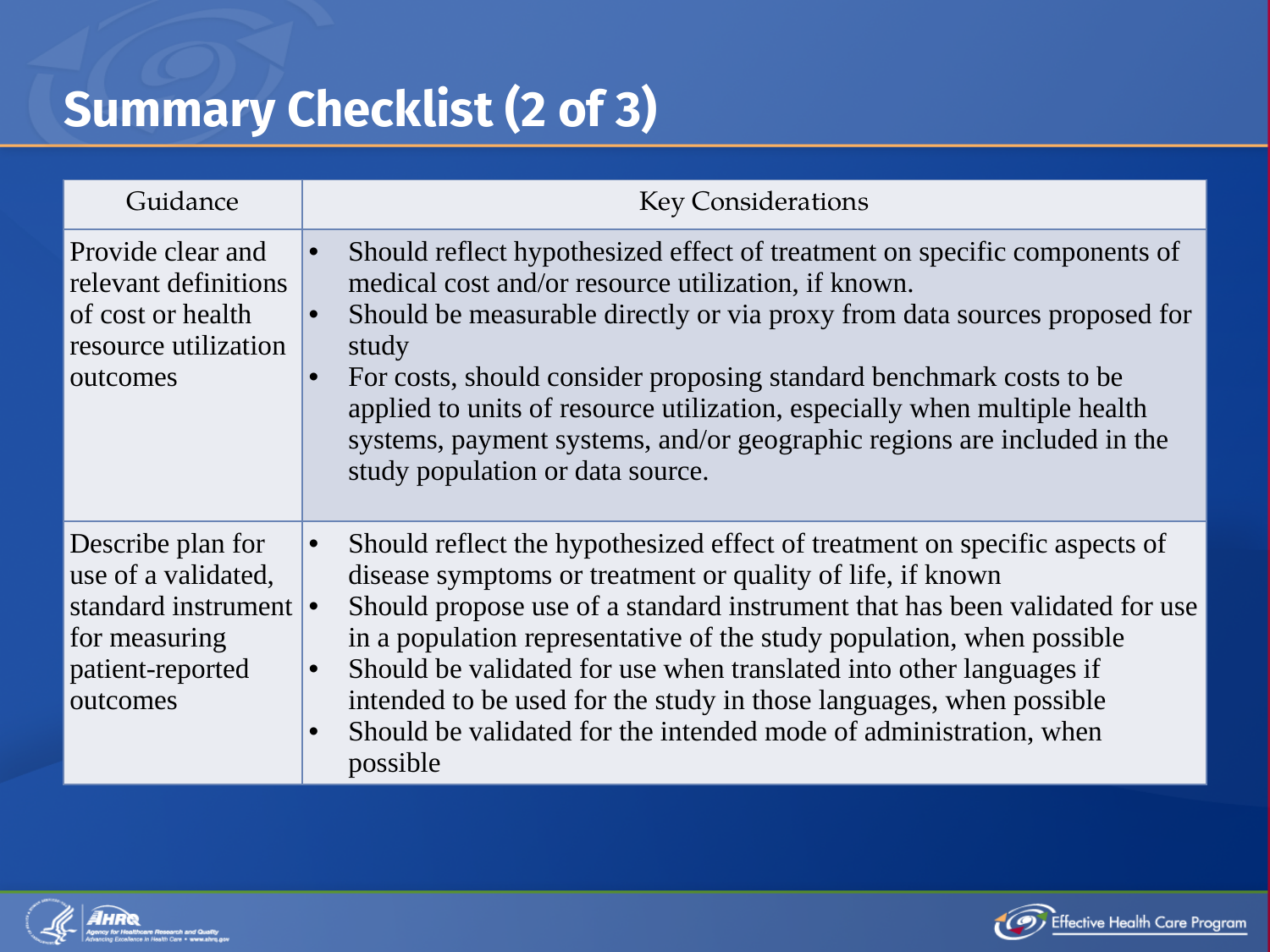

# Summary Checklist (2 of 3)
| Guidance | Key Considerations |
| --- | --- |
| Provide clear and relevant definitions of cost or health resource utilization outcomes | Should reflect hypothesized effect of treatment on specific components of medical cost and/or resource utilization, if known. Should be measurable directly or via proxy from data sources proposed for study For costs, should consider proposing standard benchmark costs to be applied to units of resource utilization, especially when multiple health systems, payment systems, and/or geographic regions are included in the study population or data source. |
| Describe plan for use of a validated, standard instrument for measuring patient-reported outcomes | Should reflect the hypothesized effect of treatment on specific aspects of disease symptoms or treatment or quality of life, if known Should propose use of a standard instrument that has been validated for use in a population representative of the study population, when possible Should be validated for use when translated into other languages if intended to be used for the study in those languages, when possible Should be validated for the intended mode of administration, when possible |